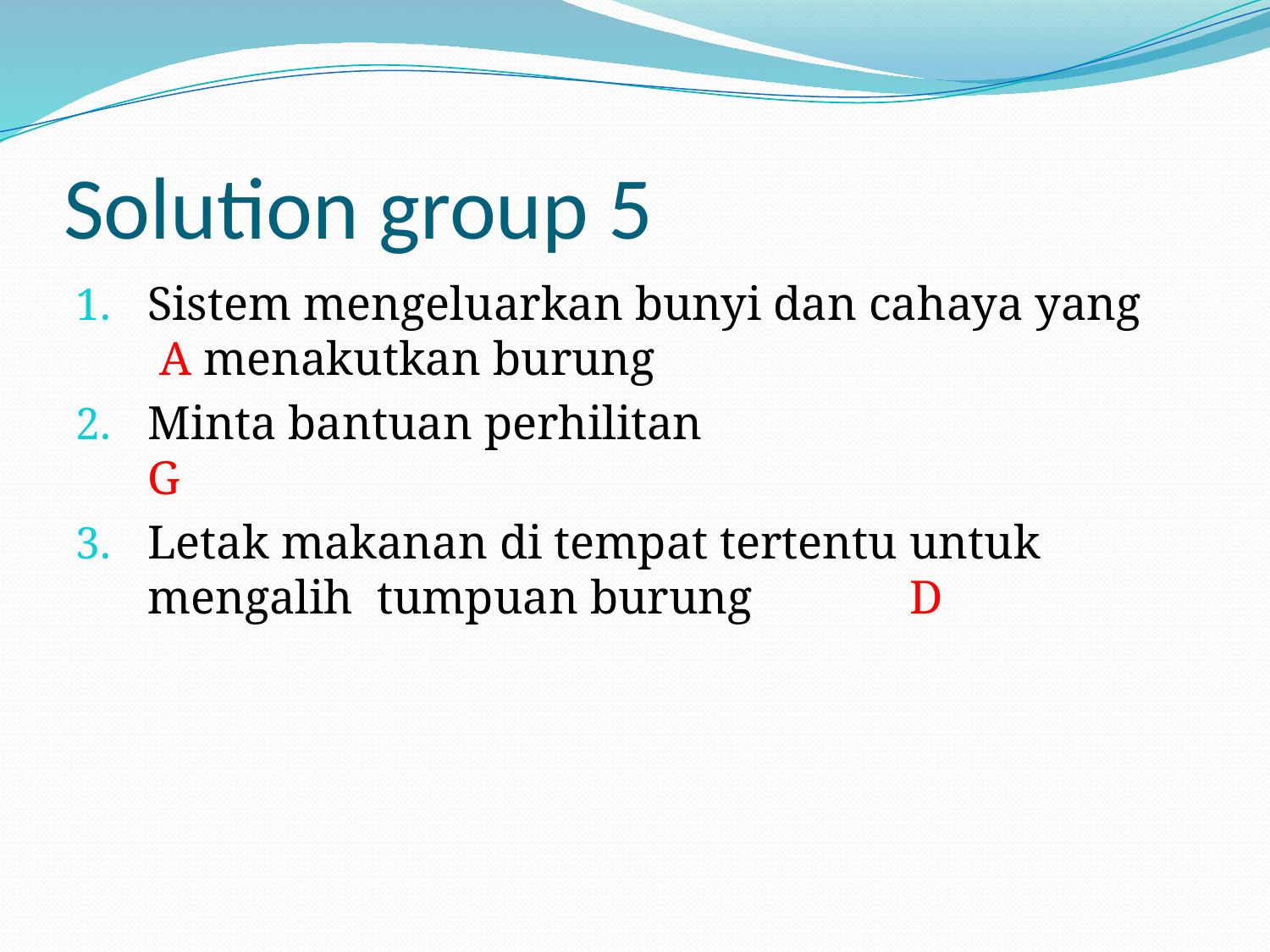

# Solution group 5
Sistem mengeluarkan bunyi dan cahaya yang      A menakutkan burung
Minta bantuan perhilitan				G
Letak makanan di tempat tertentu untuk mengalih  tumpuan burung		D